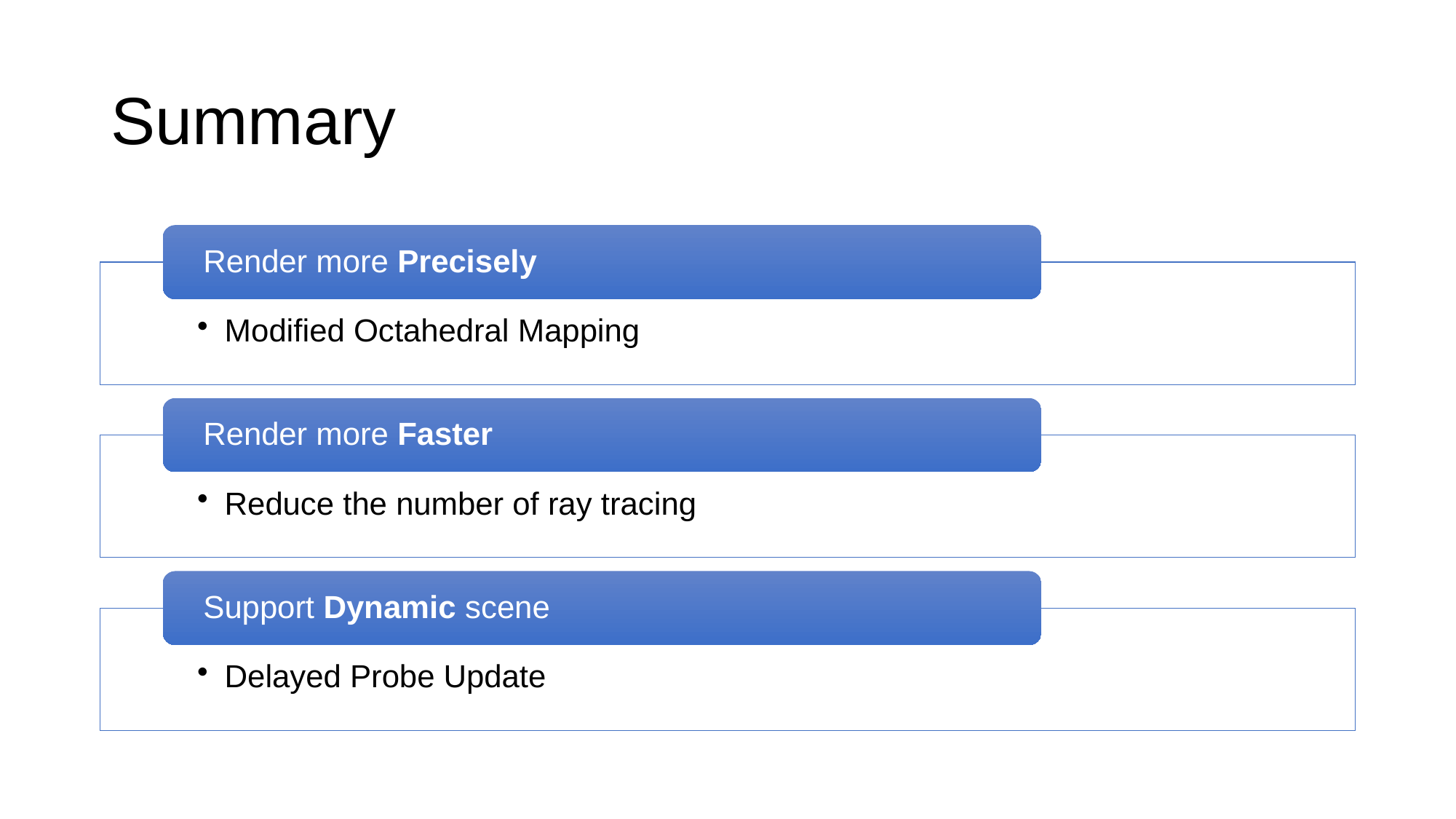

# Summary
Modified Octahedral Mapping
Render more Precisely
Reduce the number of ray tracing
Render more Faster
Delayed Probe Update
Support Dynamic scene